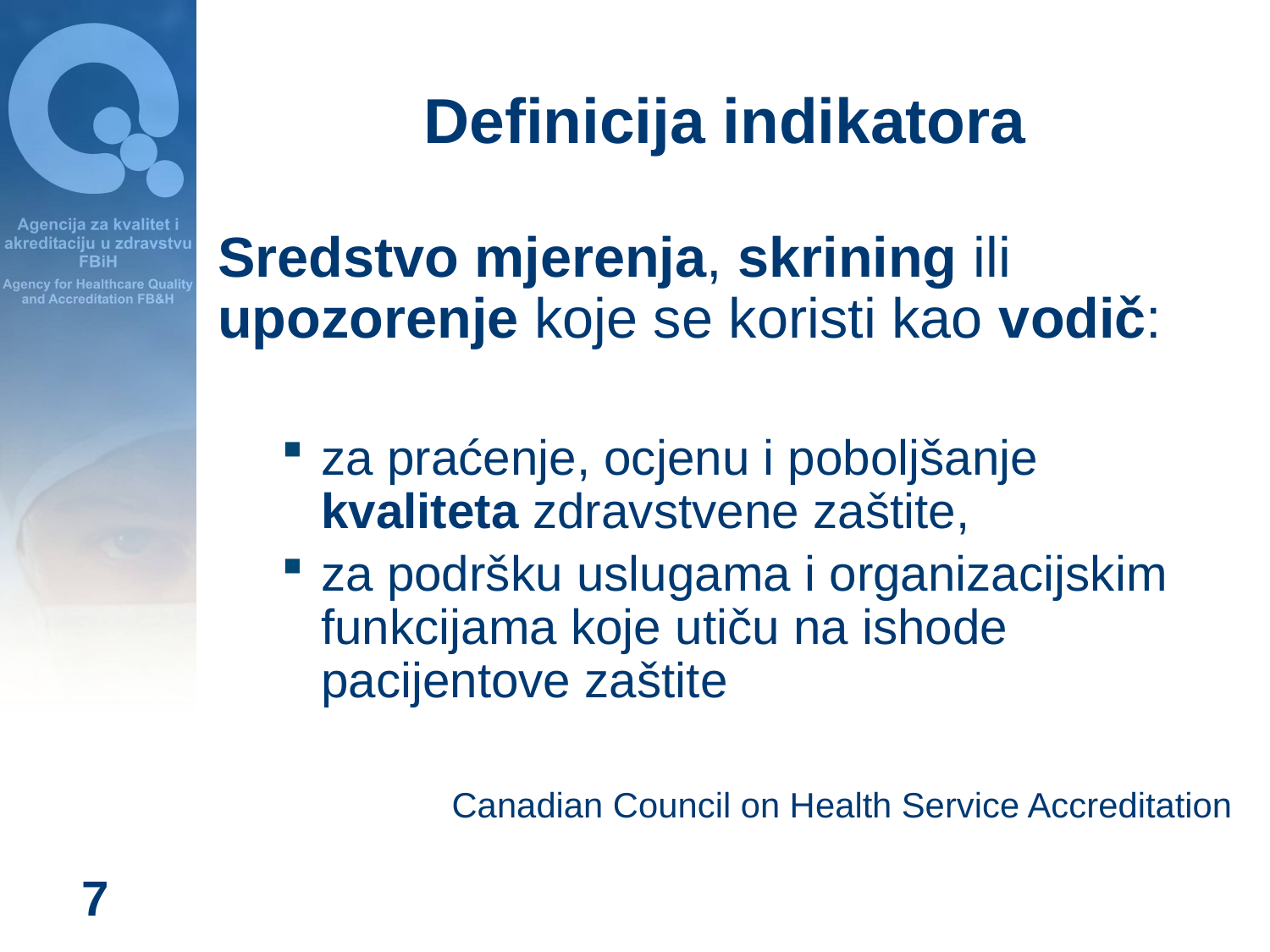

# Definicija indikatora
Sredstvo mjerenja, skrining ili upozorenje koje se koristi kao vodič:

za praćenje, ocjenu i poboljšanje kvaliteta zdravstvene zaštite,
za podršku uslugama i organizacijskim funkcijama koje utiču na ishode pacijentove zaštite

Canadian Council on Health Service Accreditation

7